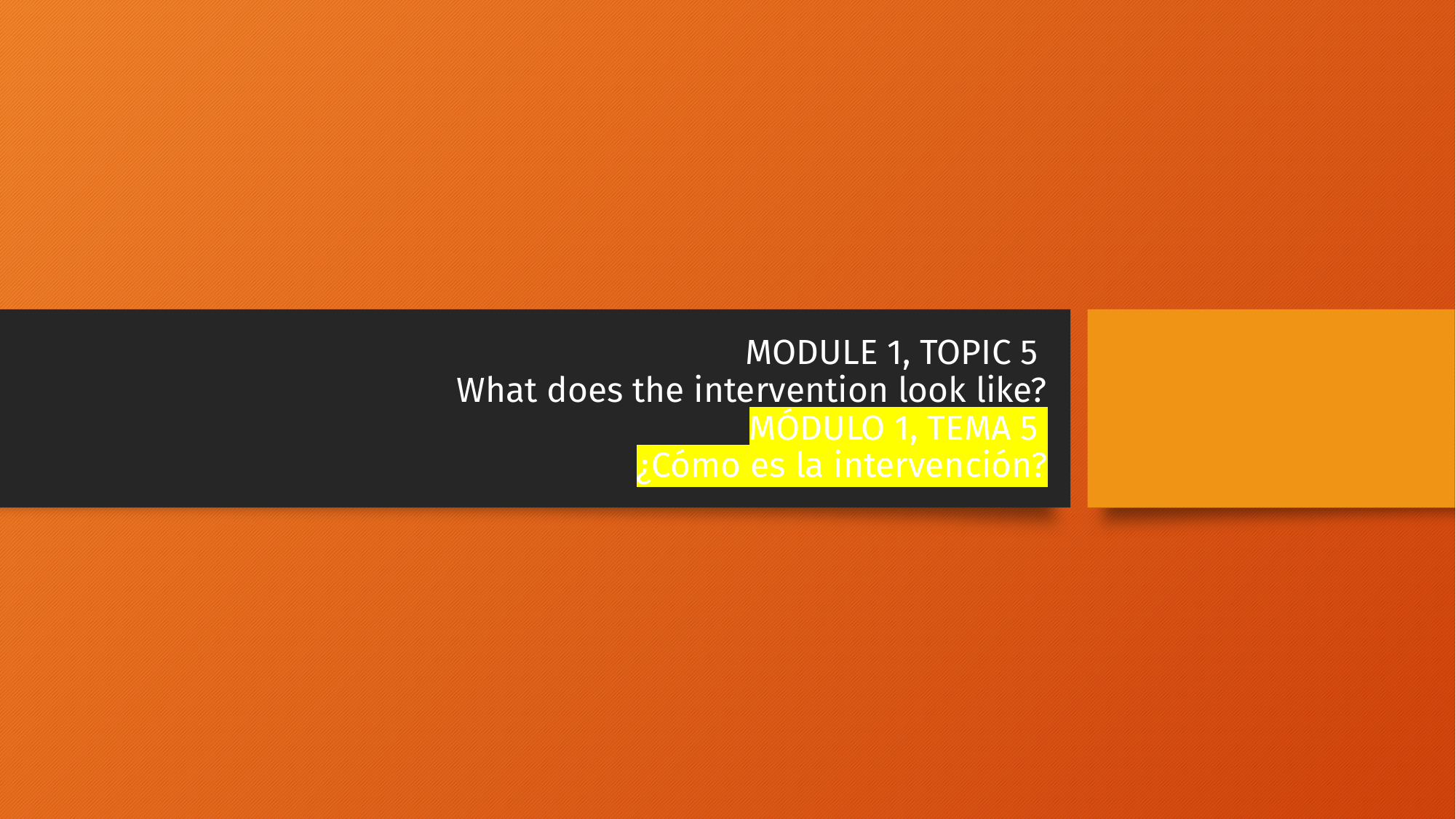

# MODULE 1, TOPIC 5
What does the intervention look like?
MÓDULO 1, TEMA 5
¿Cómo es la intervención?